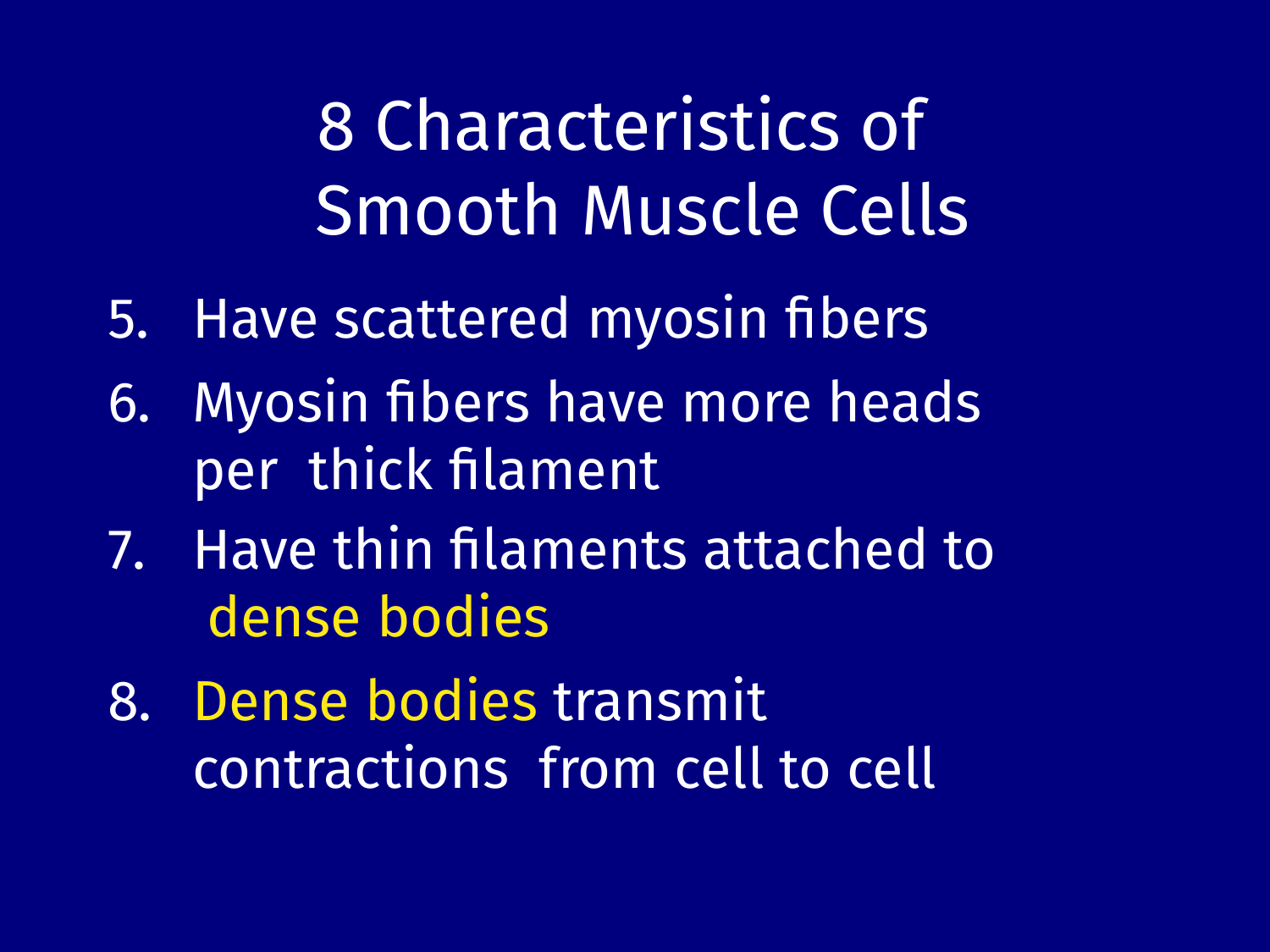

# 8 Characteristics of  Smooth Muscle Cells
Have scattered myosin fibers
Myosin fibers have more heads per  thick filament
Have thin filaments attached to  dense bodies
Dense bodies transmit contractions  from cell to cell